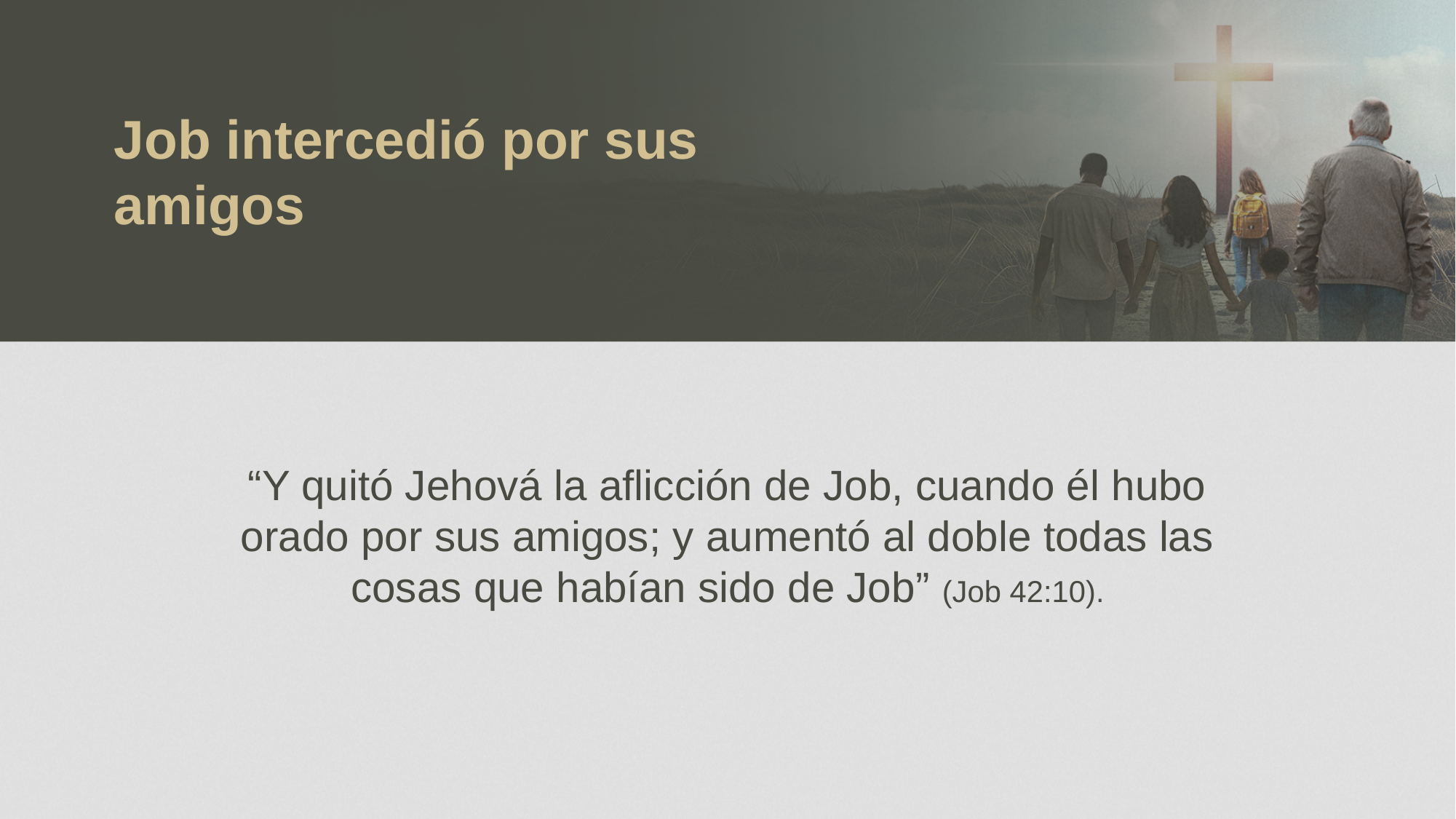

Job intercedió por sus amigos
“Y quitó Jehová la aflicción de Job, cuando él hubo orado por sus amigos; y aumentó al doble todas las cosas que habían sido de Job” (Job 42:10).